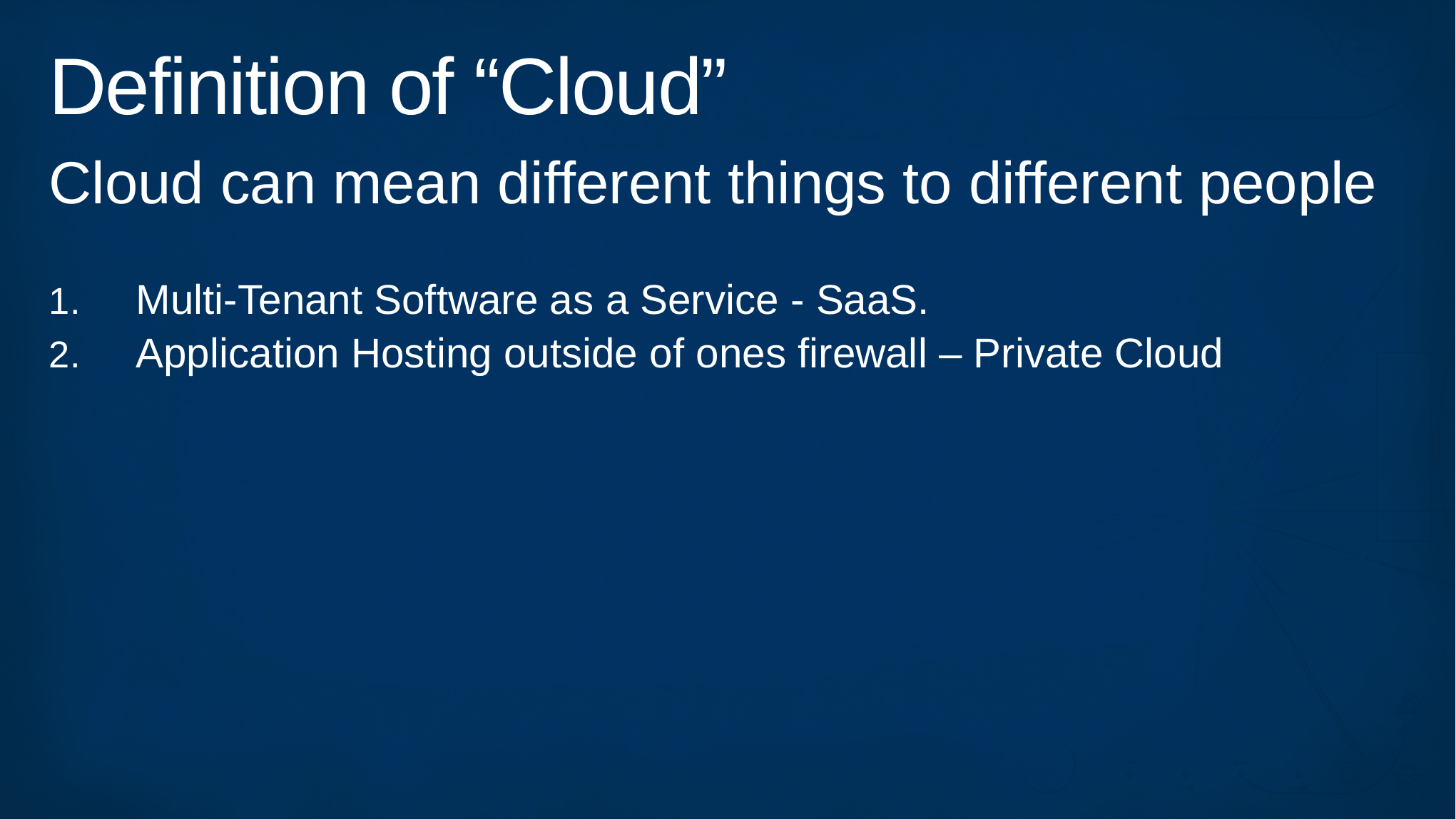

# Definition of “Cloud”
Cloud can mean different things to different people

Multi-Tenant Software as a Service - SaaS.
Application Hosting outside of ones firewall – Private Cloud